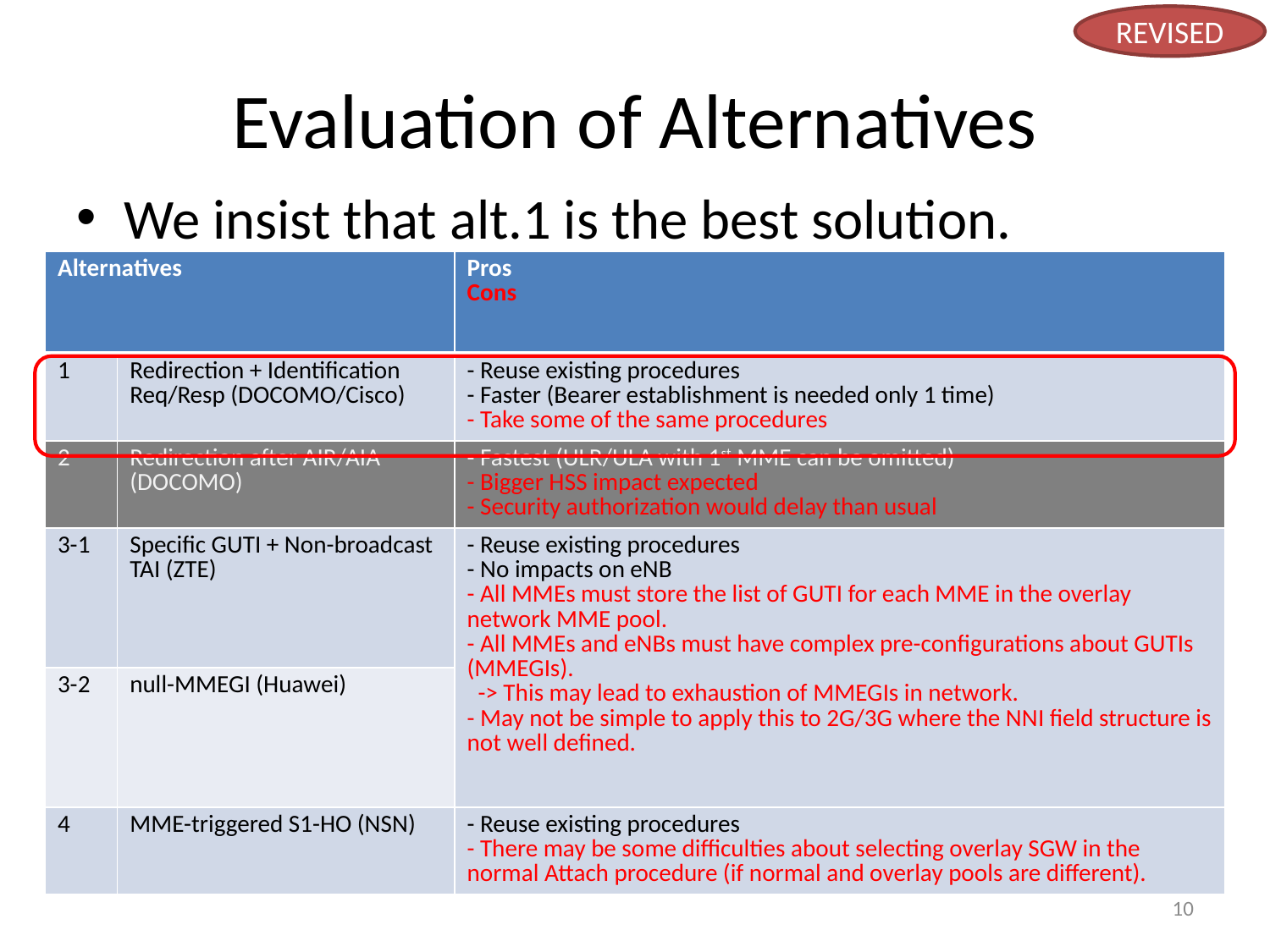

REVISED
# Evaluation of Alternatives
We insist that alt.1 is the best solution.
| Alternatives |  | Pros Cons |
| --- | --- | --- |
| 1 | Redirection + Identification Req/Resp (DOCOMO/Cisco) | - Reuse existing procedures - Faster (Bearer establishment is needed only 1 time) - Take some of the same procedures |
| 2 | Redirection after AIR/AIA (DOCOMO) | - Fastest (ULR/ULA with 1st MME can be omitted) - Bigger HSS impact expected - Security authorization would delay than usual |
| 3-1 | Specific GUTI + Non-broadcast TAI (ZTE) | - Reuse existing procedures - No impacts on eNB - All MMEs must store the list of GUTI for each MME in the overlay network MME pool. - All MMEs and eNBs must have complex pre-configurations about GUTIs (MMEGIs). -> This may lead to exhaustion of MMEGIs in network. - May not be simple to apply this to 2G/3G where the NNI field structure is not well defined. |
| 3-2 | null-MMEGI (Huawei) |  |
| 4 | MME-triggered S1-HO (NSN) | - Reuse existing procedures - There may be some difficulties about selecting overlay SGW in the normal Attach procedure (if normal and overlay pools are different). |

10